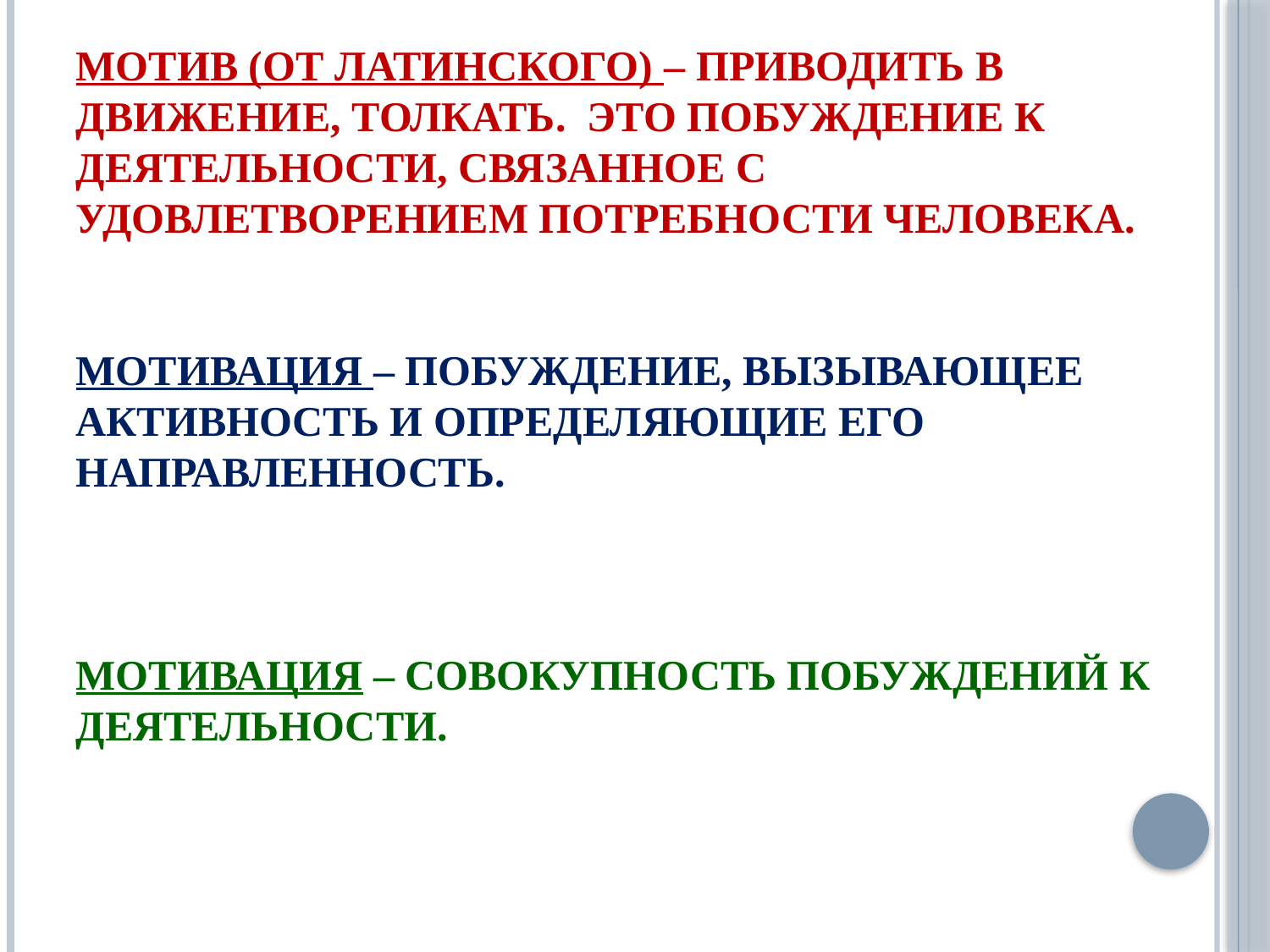

# Мотив (от латинского) – приводить в движение, толкать.  Это побуждение к деятельности, связанное с удовлетворением потребности человека. Мотивация – побуждение, вызывающее активность и определяющие его направленность. Мотивация – совокупность побуждений к деятельности.